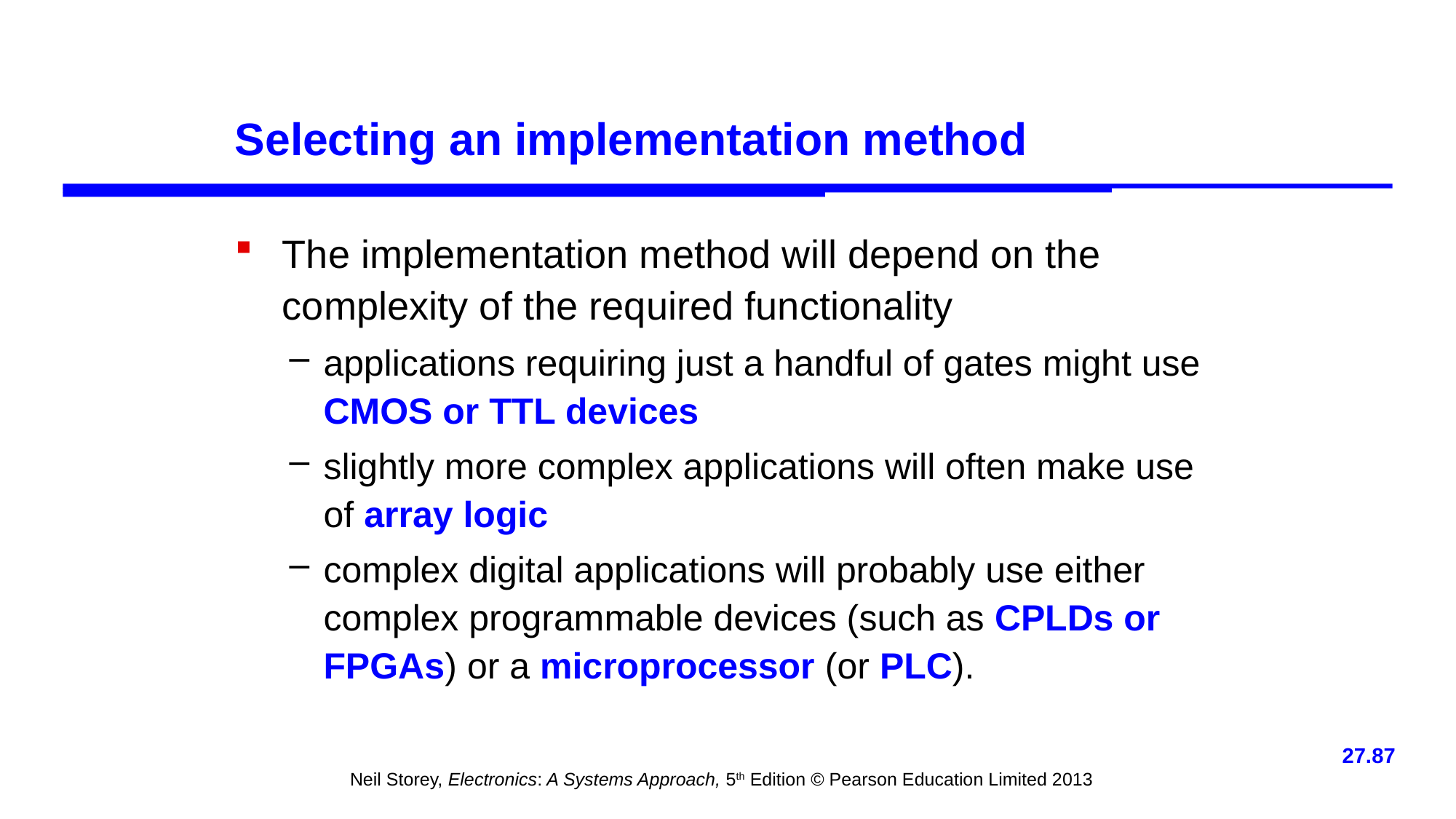

# Selecting an implementation method
The implementation method will depend on the complexity of the required functionality
applications requiring just a handful of gates might use CMOS or TTL devices
slightly more complex applications will often make use of array logic
complex digital applications will probably use either complex programmable devices (such as CPLDs or FPGAs) or a microprocessor (or PLC).